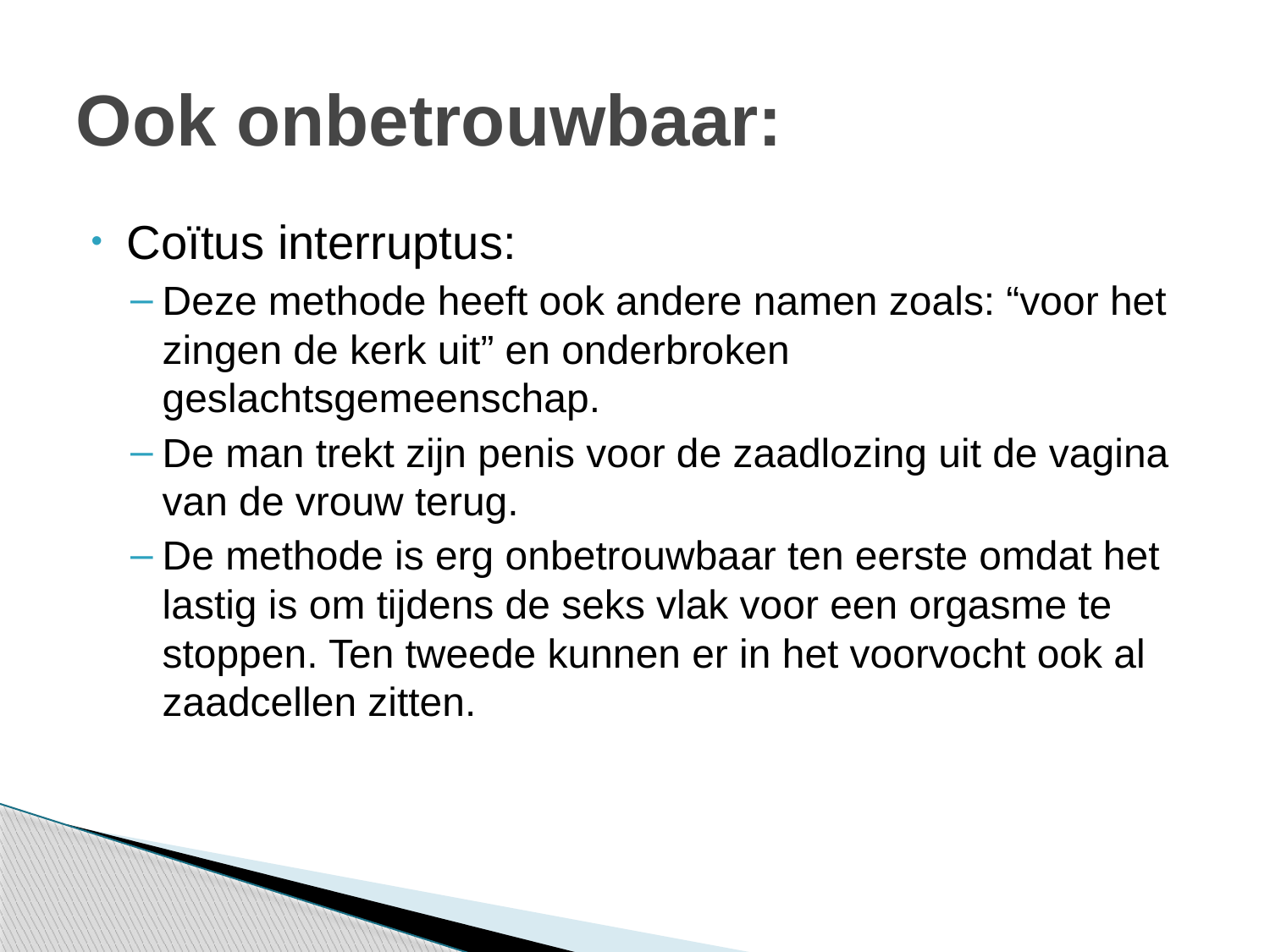

# Ook onbetrouwbaar:
Coïtus interruptus:
Deze methode heeft ook andere namen zoals: “voor het zingen de kerk uit” en onderbroken geslachtsgemeenschap.
De man trekt zijn penis voor de zaadlozing uit de vagina van de vrouw terug.
De methode is erg onbetrouwbaar ten eerste omdat het lastig is om tijdens de seks vlak voor een orgasme te stoppen. Ten tweede kunnen er in het voorvocht ook al zaadcellen zitten.